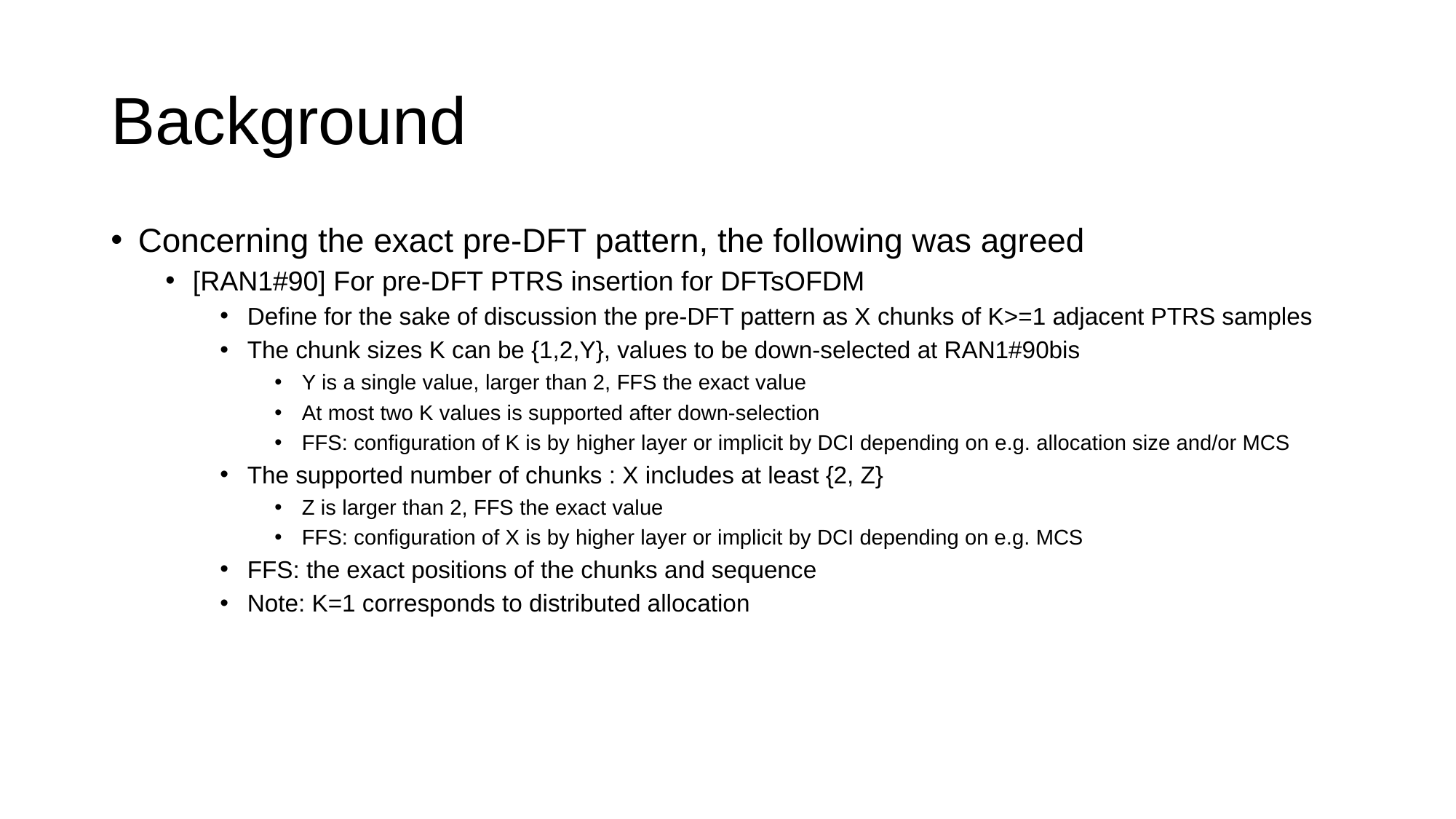

# Background
Concerning the exact pre-DFT pattern, the following was agreed
[RAN1#90] For pre-DFT PTRS insertion for DFTsOFDM
Define for the sake of discussion the pre-DFT pattern as X chunks of K>=1 adjacent PTRS samples
The chunk sizes K can be {1,2,Y}, values to be down-selected at RAN1#90bis
Y is a single value, larger than 2, FFS the exact value
At most two K values is supported after down-selection
FFS: configuration of K is by higher layer or implicit by DCI depending on e.g. allocation size and/or MCS
The supported number of chunks : X includes at least {2, Z}
Z is larger than 2, FFS the exact value
FFS: configuration of X is by higher layer or implicit by DCI depending on e.g. MCS
FFS: the exact positions of the chunks and sequence
Note: K=1 corresponds to distributed allocation